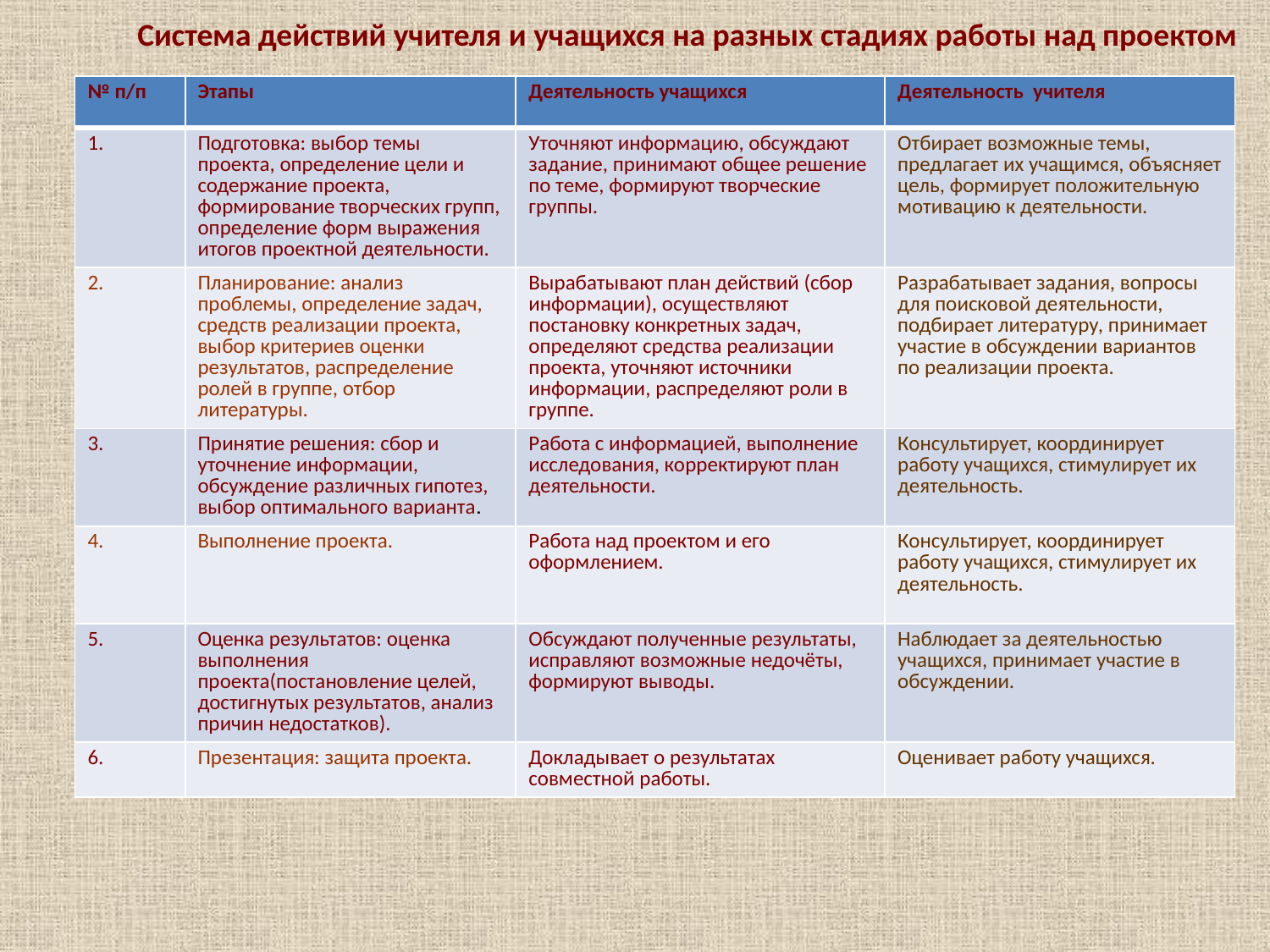

Система действий учителя и учащихся на разных стадиях работы над проектом
| № п/п | Этапы | Деятельность учащихся | Деятельность учителя |
| --- | --- | --- | --- |
| 1. | Подготовка: выбор темы проекта, определение цели и содержание проекта, формирование творческих групп, определение форм выражения итогов проектной деятельности. | Уточняют информацию, обсуждают задание, принимают общее решение по теме, формируют творческие группы. | Отбирает возможные темы, предлагает их учащимся, объясняет цель, формирует положительную мотивацию к деятельности. |
| 2. | Планирование: анализ проблемы, определение задач, средств реализации проекта, выбор критериев оценки результатов, распределение ролей в группе, отбор литературы. | Вырабатывают план действий (сбор информации), осуществляют постановку конкретных задач, определяют средства реализации проекта, уточняют источники информации, распределяют роли в группе. | Разрабатывает задания, вопросы для поисковой деятельности, подбирает литературу, принимает участие в обсуждении вариантов по реализации проекта. |
| 3. | Принятие решения: сбор и уточнение информации, обсуждение различных гипотез, выбор оптимального варианта. | Работа с информацией, выполнение исследования, корректируют план деятельности. | Консультирует, координирует работу учащихся, стимулирует их деятельность. |
| 4. | Выполнение проекта. | Работа над проектом и его оформлением. | Консультирует, координирует работу учащихся, стимулирует их деятельность. |
| 5. | Оценка результатов: оценка выполнения проекта(постановление целей, достигнутых результатов, анализ причин недостатков). | Обсуждают полученные результаты, исправляют возможные недочёты, формируют выводы. | Наблюдает за деятельностью учащихся, принимает участие в обсуждении. |
| 6. | Презентация: защита проекта. | Докладывает о результатах совместной работы. | Оценивает работу учащихся. |